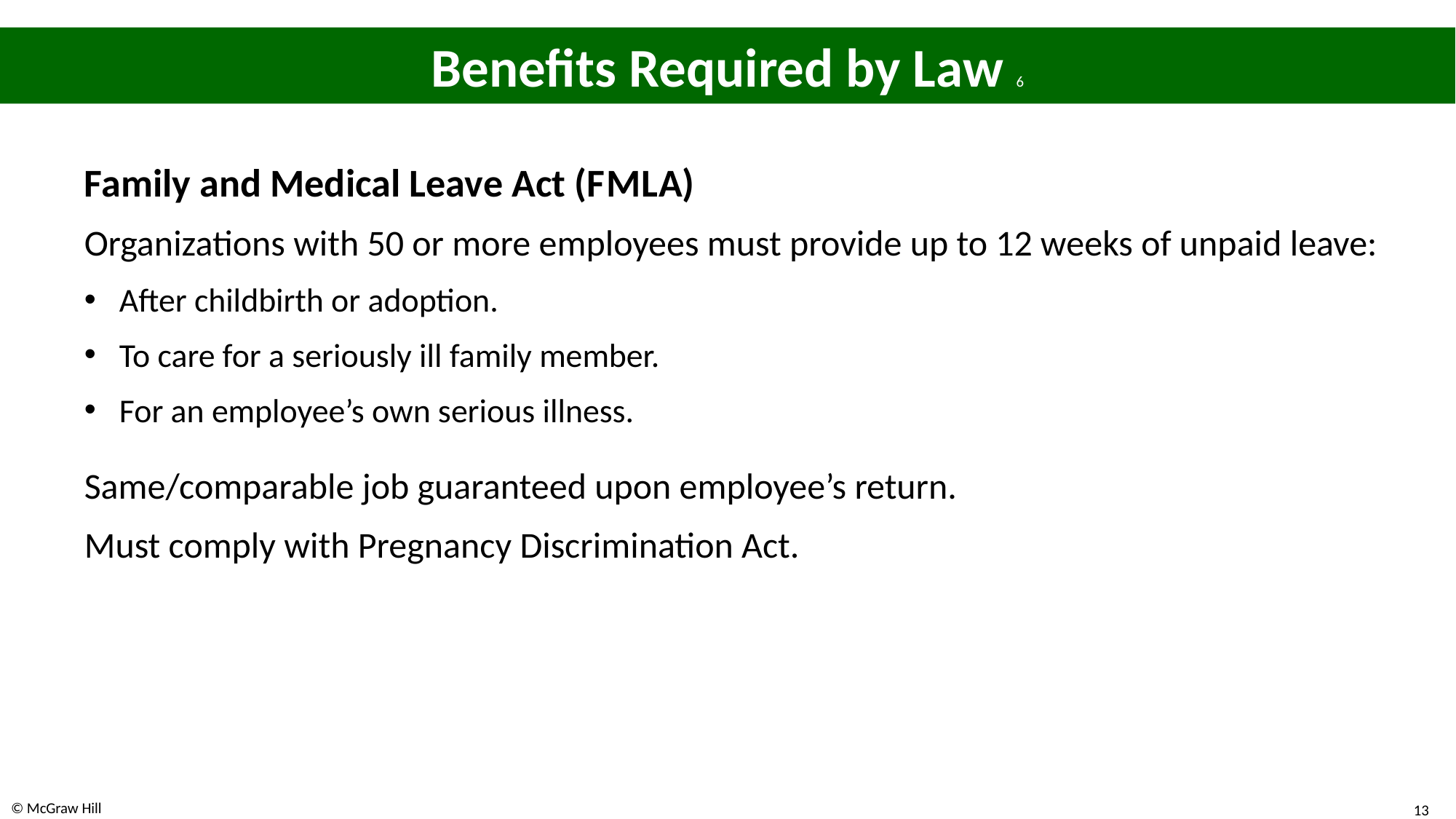

# Benefits Required by Law 6
Family and Medical Leave Act (F M L A)
Organizations with 50 or more employees must provide up to 12 weeks of unpaid leave:
After childbirth or adoption.
To care for a seriously ill family member.
For an employee’s own serious illness.
Same/comparable job guaranteed upon employee’s return.
Must comply with Pregnancy Discrimination Act.